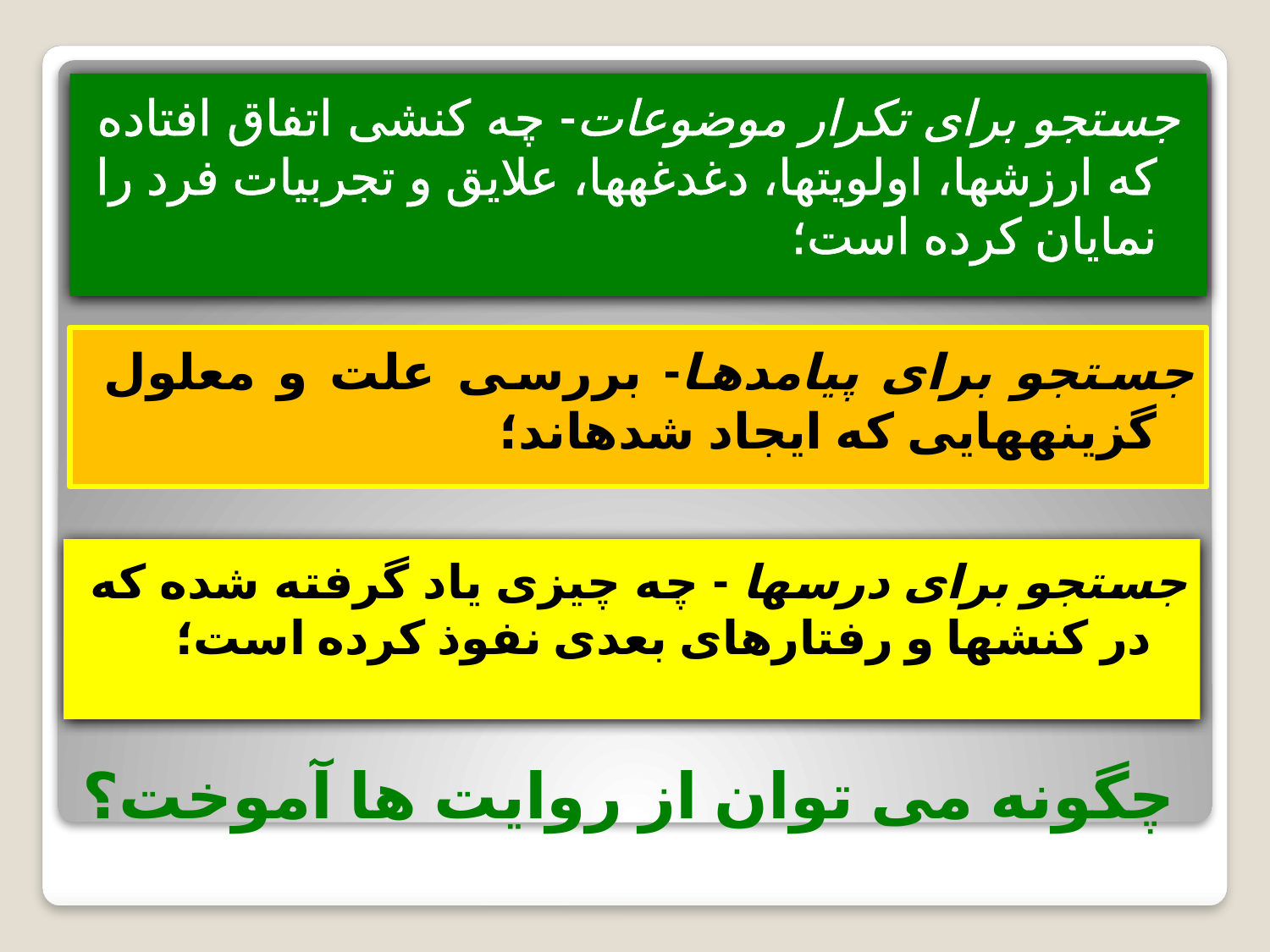

جستجو برای تکرار موضوعات- چه کنشی اتفاق افتاده که ارزش­ها، اولویت­ها، دغدغه­ها، علایق و تجربیات فرد را نمایان کرده است؛
جستجو برای پیامدها- بررسی علت و معلول گزینه­هایی که ایجاد شده­اند؛

جستجو برای درس­ها - چه چیزی یاد گرفته شده که در کنش­ها و رفتارهای بعدی نفوذ کرده است؛

# چگونه می توان از روایت ها آموخت؟